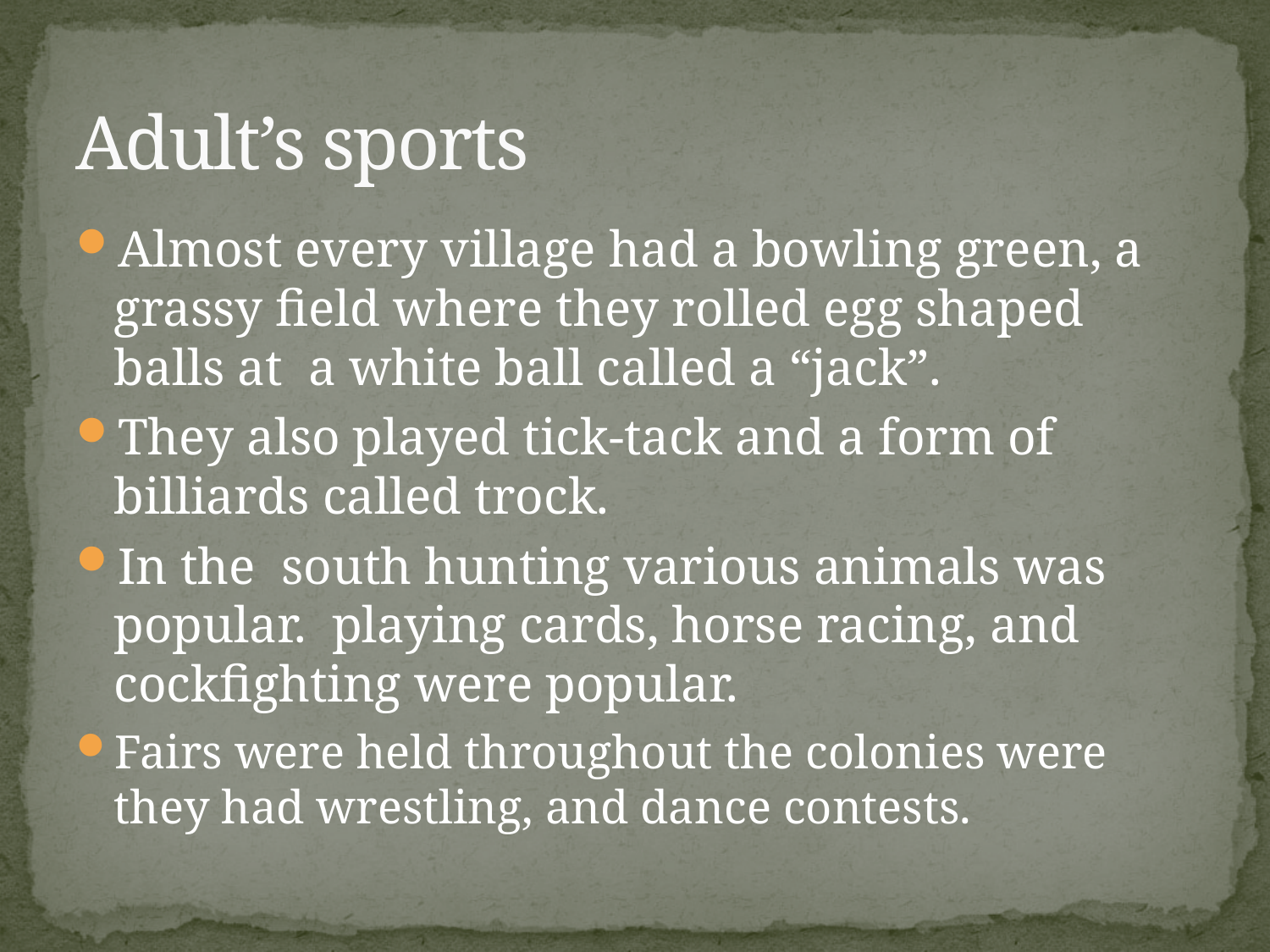

# Adult’s sports
Almost every village had a bowling green, a grassy field where they rolled egg shaped balls at  a white ball called a “jack”.
They also played tick-tack and a form of billiards called trock.
In the  south hunting various animals was popular.  playing cards, horse racing, and cockfighting were popular.
Fairs were held throughout the colonies were they had wrestling, and dance contests.